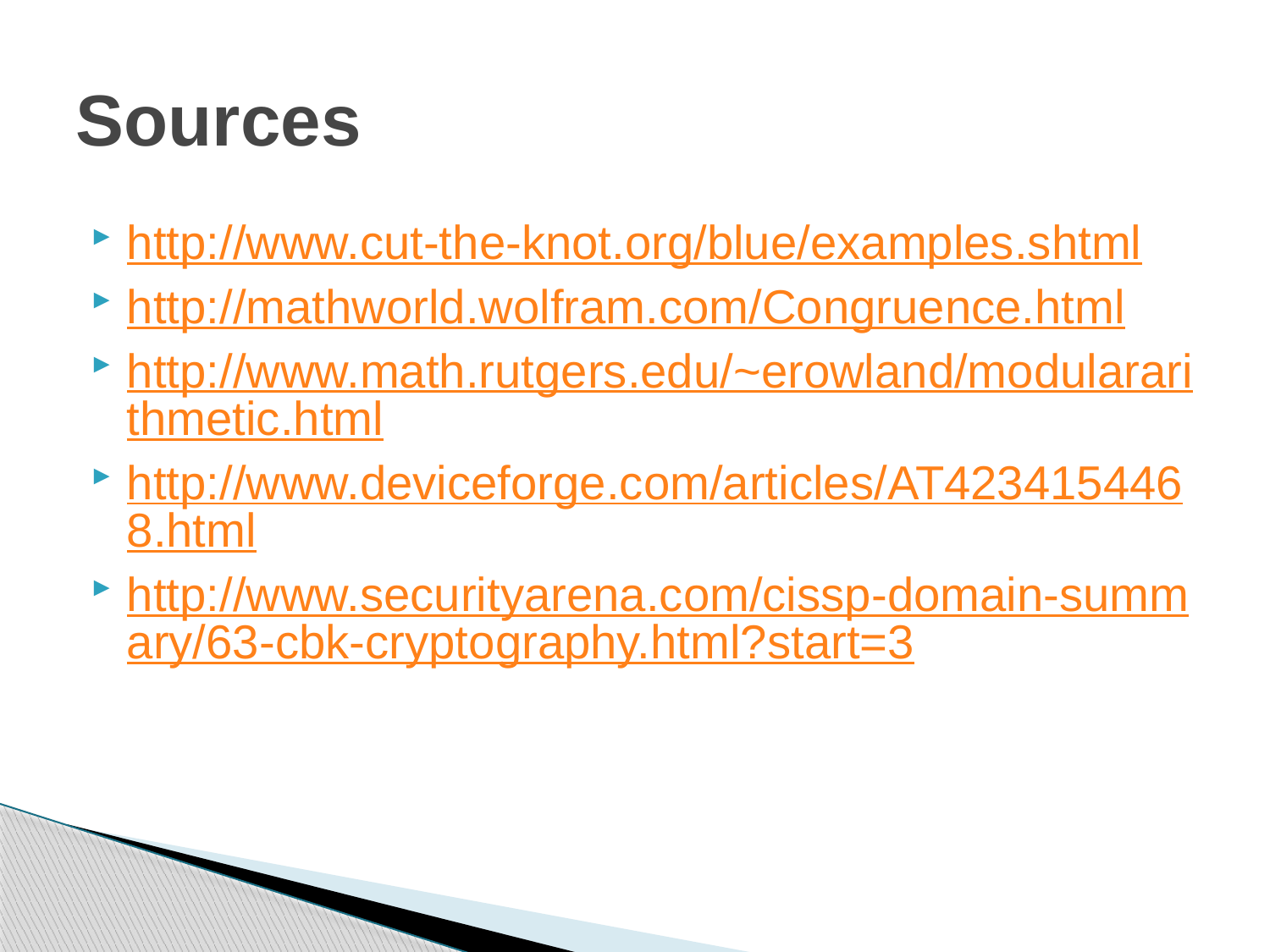

# Sources
http://www.cut-the-knot.org/blue/examples.shtml
http://mathworld.wolfram.com/Congruence.html
http://www.math.rutgers.edu/~erowland/modulararithmetic.html
http://www.deviceforge.com/articles/AT4234154468.html
http://www.securityarena.com/cissp-domain-summary/63-cbk-cryptography.html?start=3